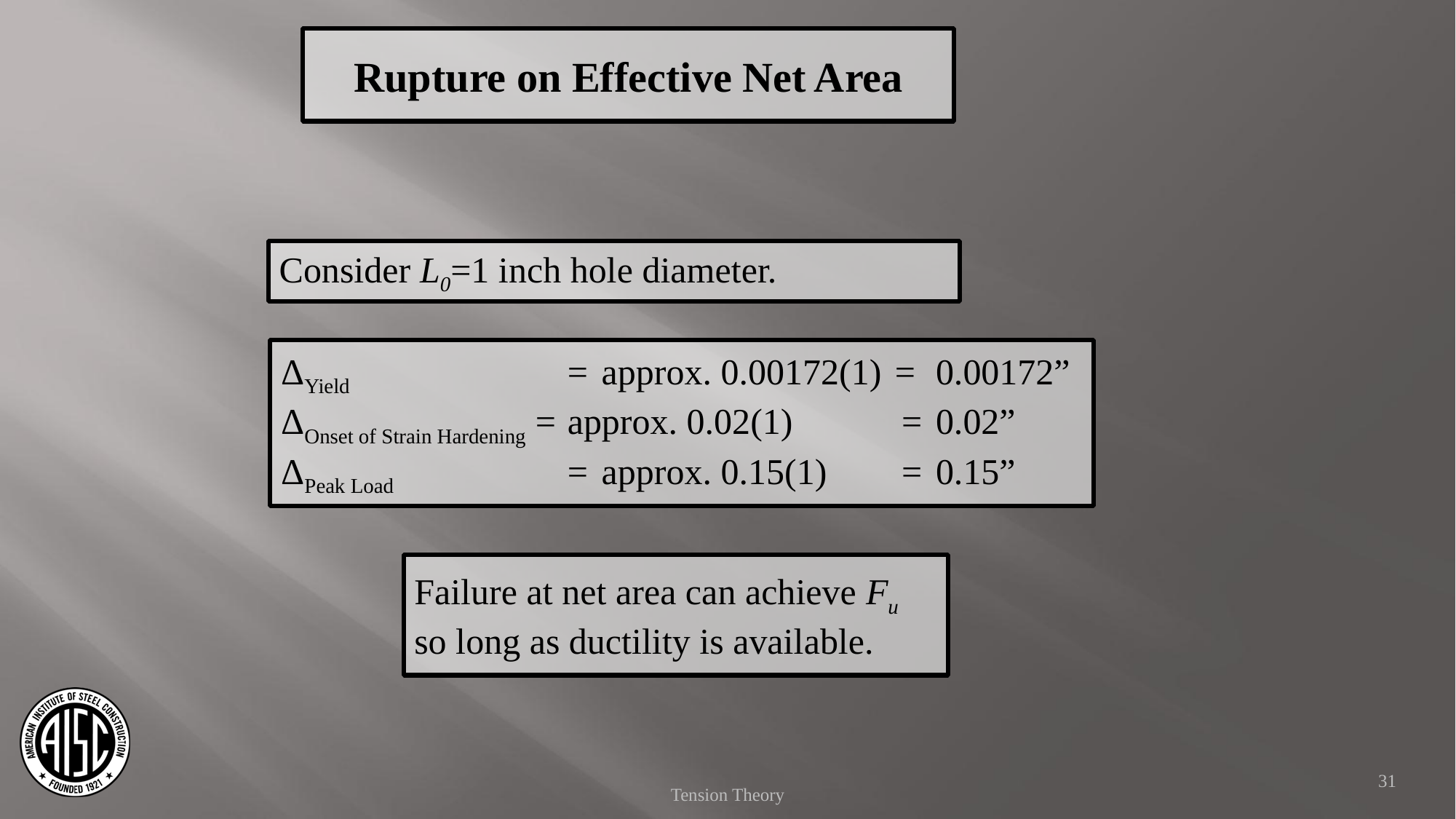

Rupture on Effective Net Area
Consider L0=1 inch hole diameter.
ΔYield 	=	approx. 0.00172(1)	=	0.00172”
ΔOnset of Strain Hardening =	approx. 0.02(1)		=	0.02”
ΔPeak Load 	=	approx. 0.15(1)		=	0.15”
Failure at net area can achieve Fu
so long as ductility is available.
31
Tension Theory